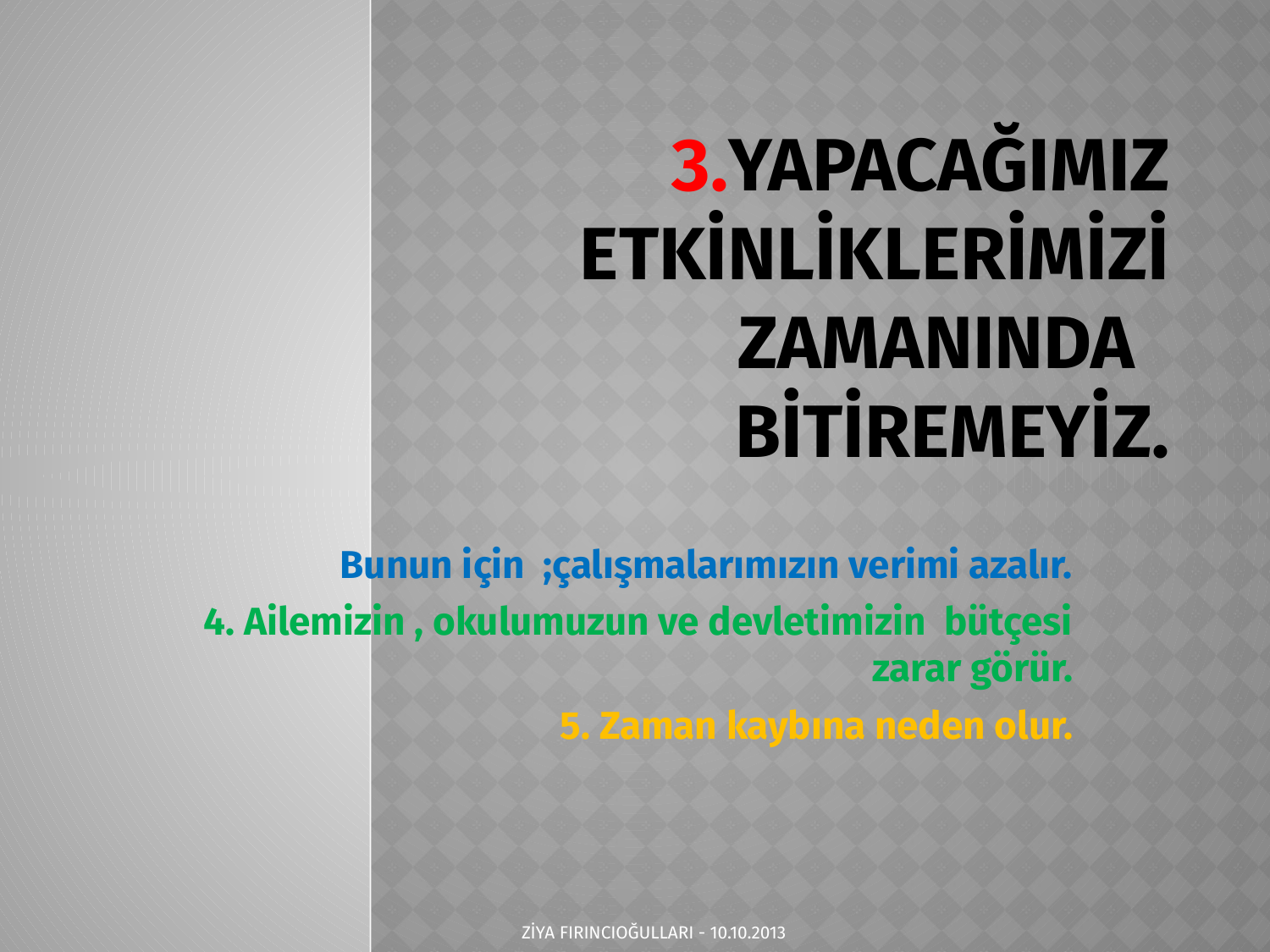

# 3.Yapacağımız etkinliklerimizi zamanında   bitiremeyiz.
Bunun için  ;çalışmalarımızın verimi azalır.
4. Ailemizin , okulumuzun ve devletimizin  bütçesi  zarar görür.
5. Zaman kaybına neden olur.
ZİYA FIRINCIOĞULLARI - 10.10.2013